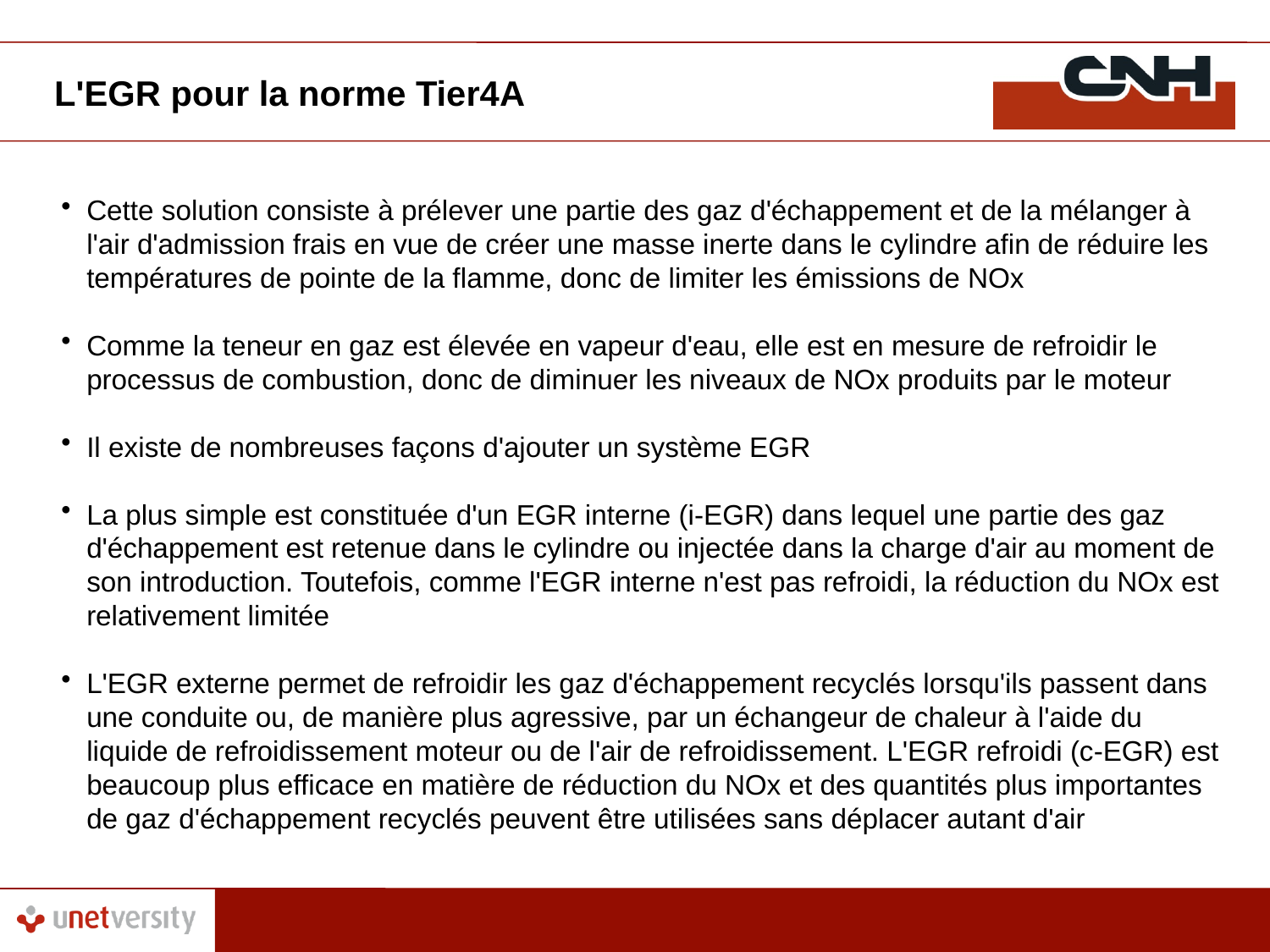

# L'EGR pour la norme Tier4A
Cette solution consiste à prélever une partie des gaz d'échappement et de la mélanger à l'air d'admission frais en vue de créer une masse inerte dans le cylindre afin de réduire les températures de pointe de la flamme, donc de limiter les émissions de NOx

Comme la teneur en gaz est élevée en vapeur d'eau, elle est en mesure de refroidir le processus de combustion, donc de diminuer les niveaux de NOx produits par le moteur

Il existe de nombreuses façons d'ajouter un système EGR

La plus simple est constituée d'un EGR interne (i-EGR) dans lequel une partie des gaz d'échappement est retenue dans le cylindre ou injectée dans la charge d'air au moment de son introduction. Toutefois, comme l'EGR interne n'est pas refroidi, la réduction du NOx est relativement limitée

L'EGR externe permet de refroidir les gaz d'échappement recyclés lorsqu'ils passent dans une conduite ou, de manière plus agressive, par un échangeur de chaleur à l'aide du liquide de refroidissement moteur ou de l'air de refroidissement. L'EGR refroidi (c-EGR) est beaucoup plus efficace en matière de réduction du NOx et des quantités plus importantes de gaz d'échappement recyclés peuvent être utilisées sans déplacer autant d'air